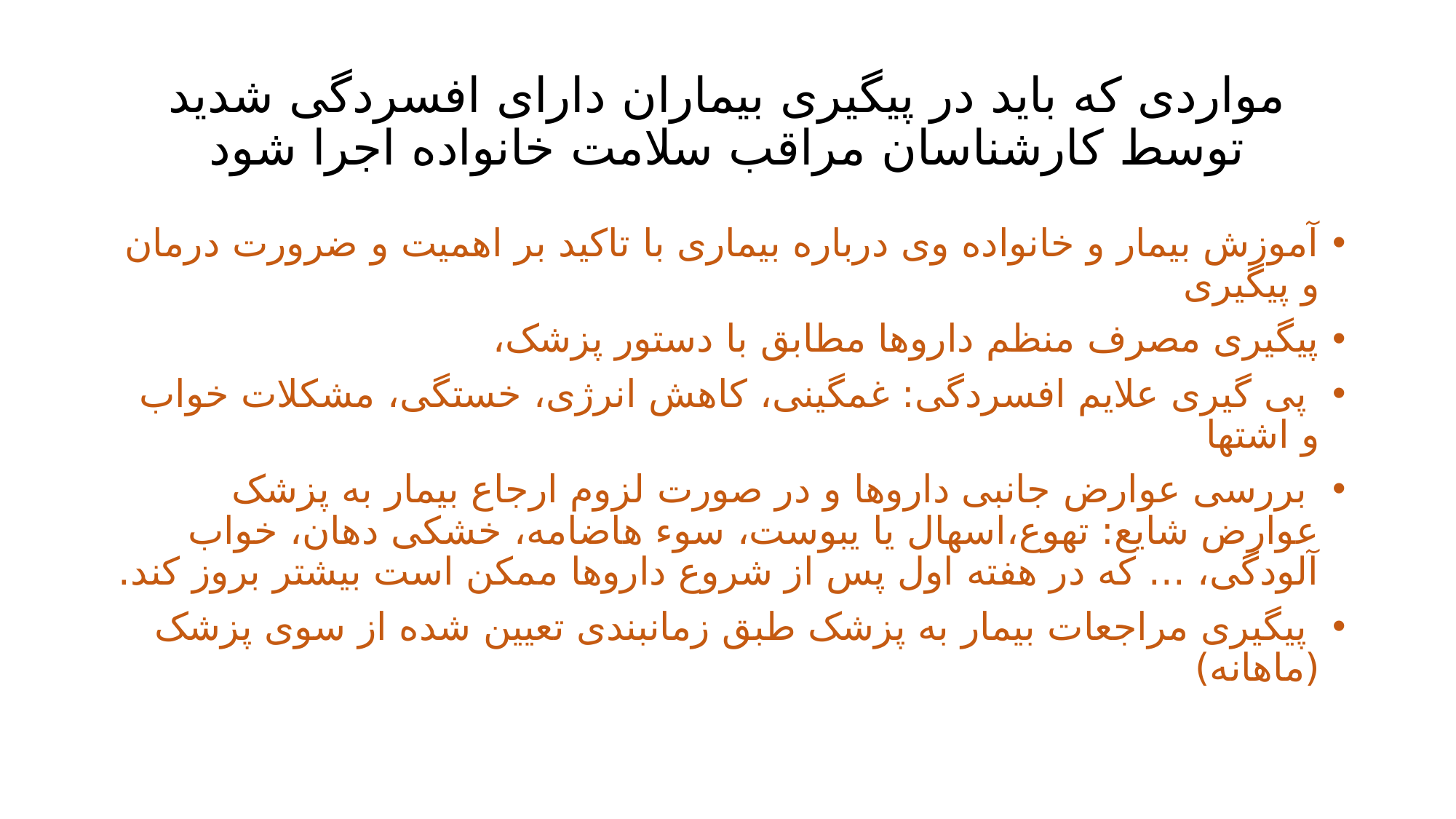

# مواردی که باید در پیگیری بیماران دارای افسردگی شدید توسط کارشناسان مراقب سلامت خانواده اجرا شود
آموزش بیمار و خانواده وی درباره بیماری با تاکید بر اهمیت و ضرورت درمان و پیگیری
پیگیری مصرف منظم داروها مطابق با دستور پزشک،
 پی گیری علایم افسردگی: غمگینی، کاهش انرژی، خستگی، مشکلات خواب و اشتها
 بررسی عوارض جانبی داروها و در صورت لزوم ارجاع بیمار به پزشک عوارض شایع: تهوع،اسهال یا یبوست، سوء هاضامه، خشکی دهان، خواب آلودگی، ... که در هفته اول پس از شروع داروها ممکن است بیشتر بروز کند.
 پیگیری مراجعات بیمار به پزشک طبق زمانبندی تعیین شده از سوی پزشک (ماهانه)